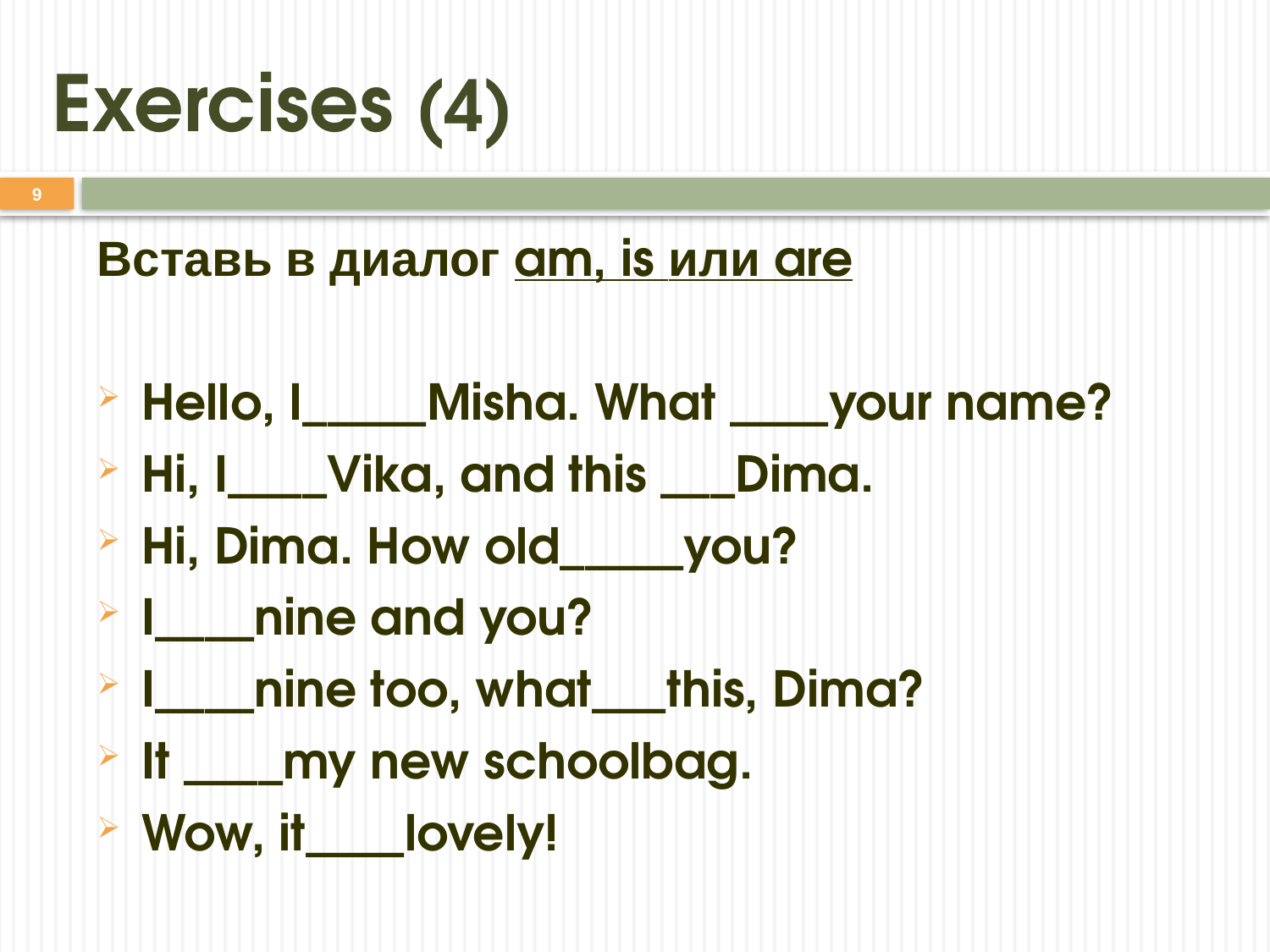

# Exercises (4)
9
Вставь в диалог am, is или are

Hello, I_____Misha. What ____your name?
Hi, I____Vika, and this ___Dima.
Hi, Dima. How old_____you?
I____nine and you?
I____nine too, what___this, Dima?
It ____my new schoolbag.
Wow, it____lovely!